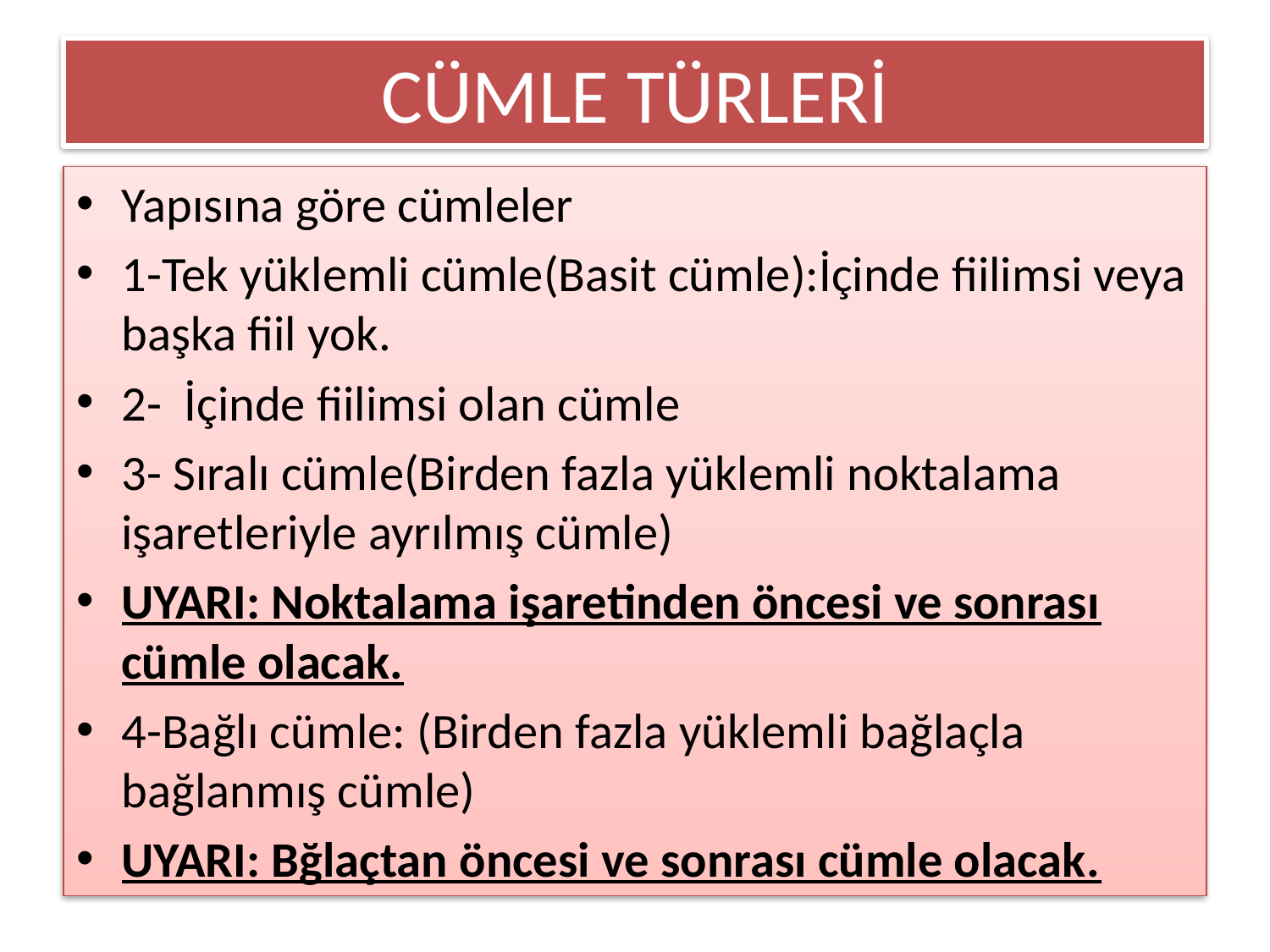

# CÜMLE TÜRLERİ
Yapısına göre cümleler
1-Tek yüklemli cümle(Basit cümle):İçinde fiilimsi veya başka fiil yok.
2-  İçinde fiilimsi olan cümle
3- Sıralı cümle(Birden fazla yüklemli noktalama işaretleriyle ayrılmış cümle)
UYARI: Noktalama işaretinden öncesi ve sonrası cümle olacak.
4-Bağlı cümle: (Birden fazla yüklemli bağlaçla bağlanmış cümle)
UYARI: Bğlaçtan öncesi ve sonrası cümle olacak.